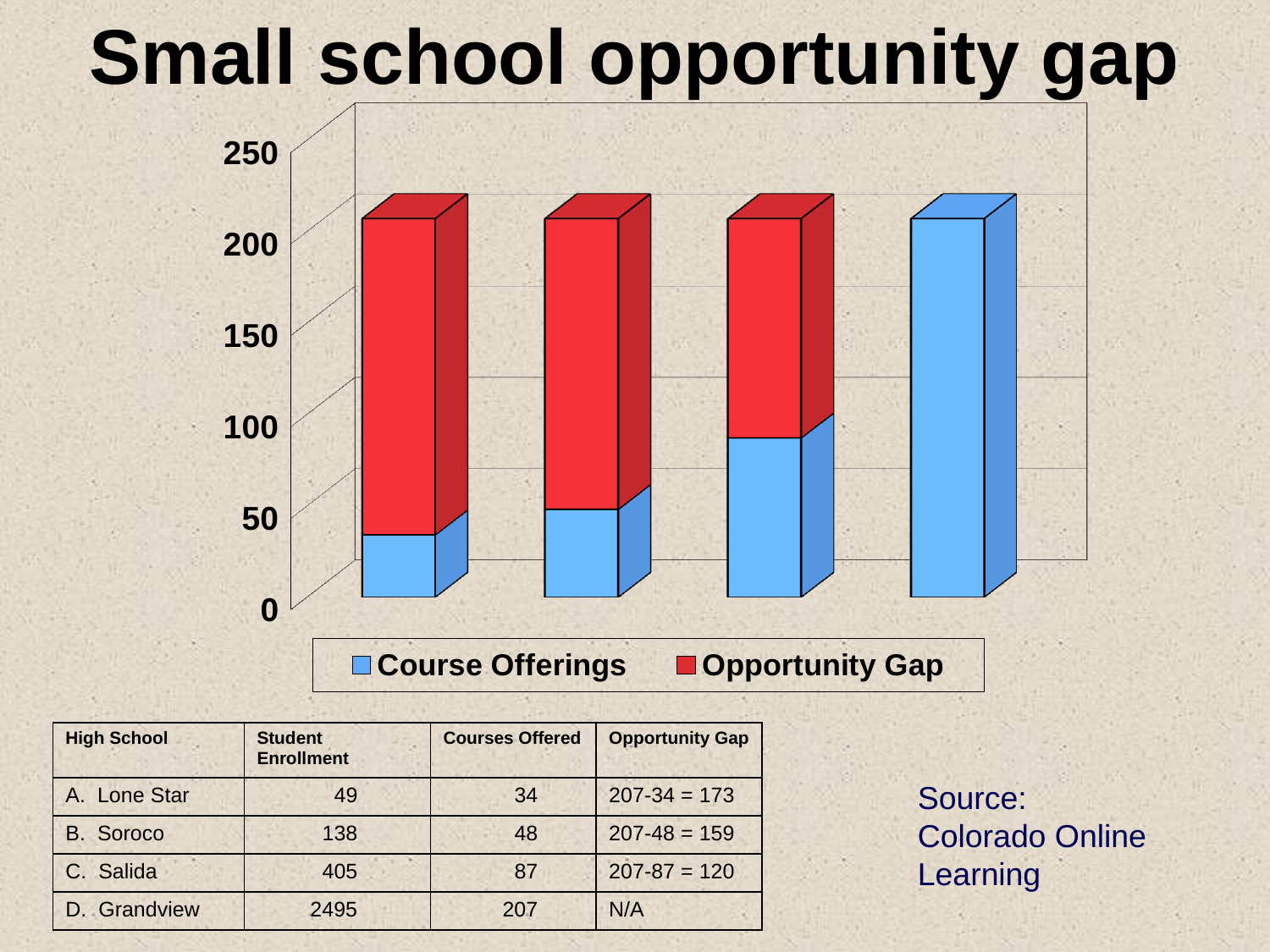

Small school opportunity gap

[unsupported chart]

| High School | Student Enrollment | Courses Offered | Opportunity Gap |
| --- | --- | --- | --- |
| A. Lone Star | 49 | 34 | 207-34 = 173 |
| B. Soroco | 138 | 48 | 207-48 = 159 |
| C. Salida | 405 | 87 | 207-87 = 120 |
| D. Grandview | 2495 | 207 | N/A |
Source:
Colorado Online Learning